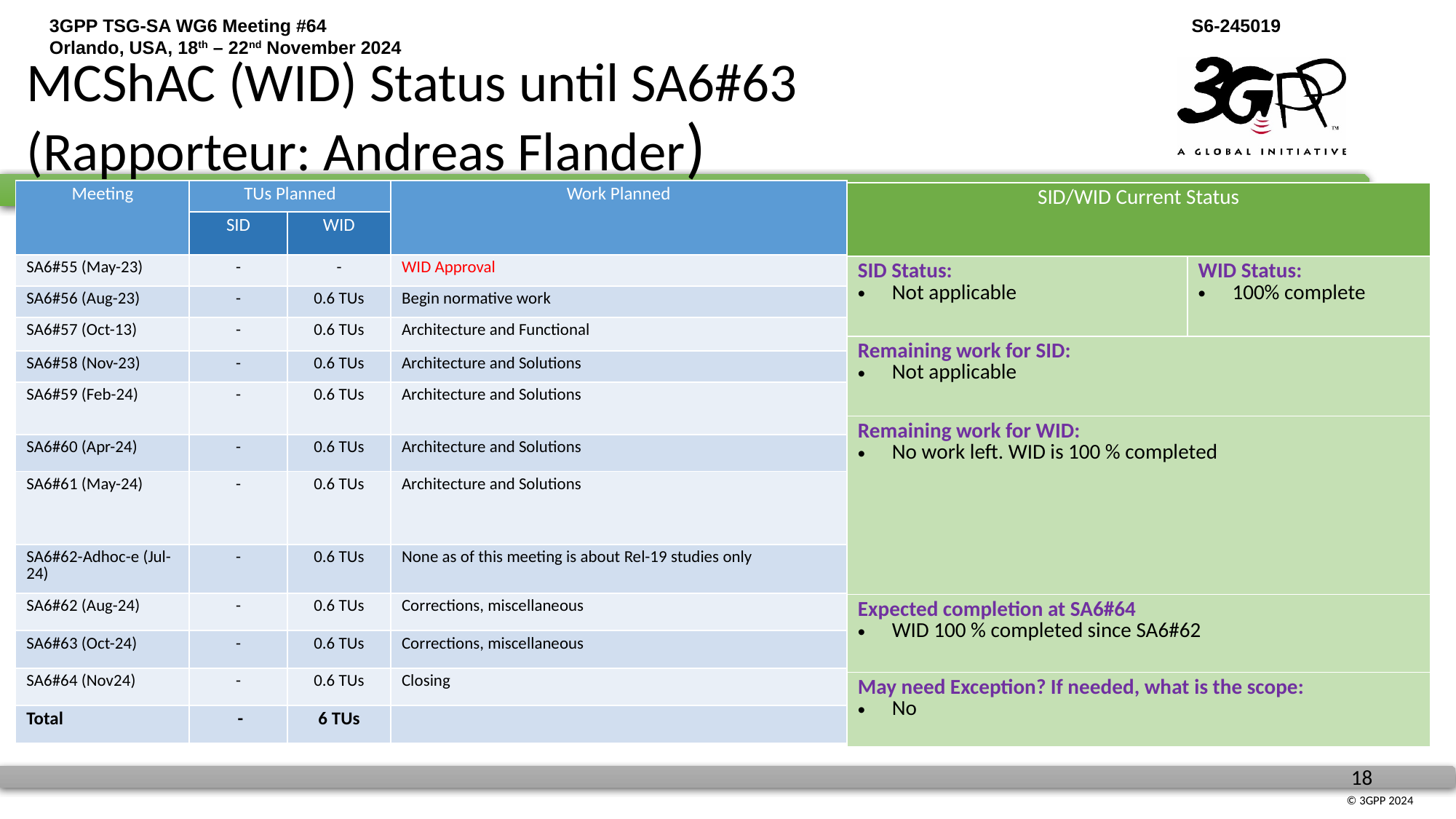

# MCShAC (WID) Status until SA6#63 (Rapporteur: Andreas Flander)
| Meeting | TUs Planned |  | Work Planned |
| --- | --- | --- | --- |
|  | SID | WID |  |
| SA6#55 (May-23) | - | - | WID Approval |
| SA6#56 (Aug-23) | - | 0.6 TUs | Begin normative work |
| SA6#57 (Oct-13) | - | 0.6 TUs | Architecture and Functional |
| SA6#58 (Nov-23) | - | 0.6 TUs | Architecture and Solutions |
| SA6#59 (Feb-24) | - | 0.6 TUs | Architecture and Solutions |
| SA6#60 (Apr-24) | - | 0.6 TUs | Architecture and Solutions |
| SA6#61 (May-24) | - | 0.6 TUs | Architecture and Solutions |
| SA6#62-Adhoc-e (Jul-24) | - | 0.6 TUs | None as of this meeting is about Rel-19 studies only |
| SA6#62 (Aug-24) | - | 0.6 TUs | Corrections, miscellaneous |
| SA6#63 (Oct-24) | - | 0.6 TUs | Corrections, miscellaneous |
| SA6#64 (Nov24) | - | 0.6 TUs | Closing |
| Total | - | 6 TUs |  |
| SID/WID Current Status |  |
| --- | --- |
| SID Status: Not applicable | WID Status: 100% complete |
| Remaining work for SID: Not applicable |  |
| Remaining work for WID: No work left. WID is 100 % completed |  |
| Expected completion at SA6#64 WID 100 % completed since SA6#62 |  |
| May need Exception? If needed, what is the scope: No |  |